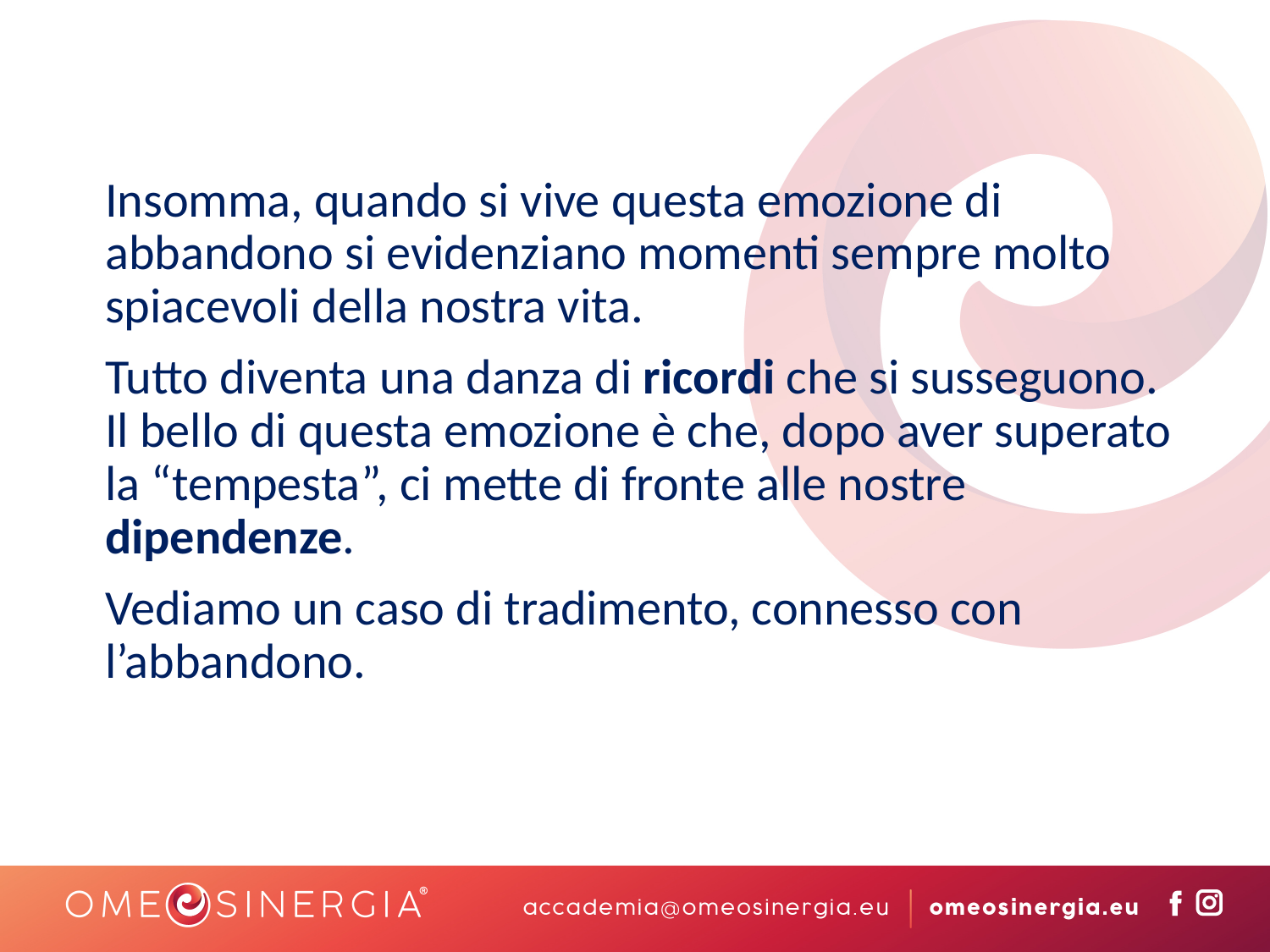

Insomma, quando si vive questa emozione di abbandono si evidenziano momenti sempre molto spiacevoli della nostra vita.
Tutto diventa una danza di ricordi che si susseguono. Il bello di questa emozione è che, dopo aver superato la “tempesta”, ci mette di fronte alle nostre dipendenze.
Vediamo un caso di tradimento, connesso con l’abbandono.